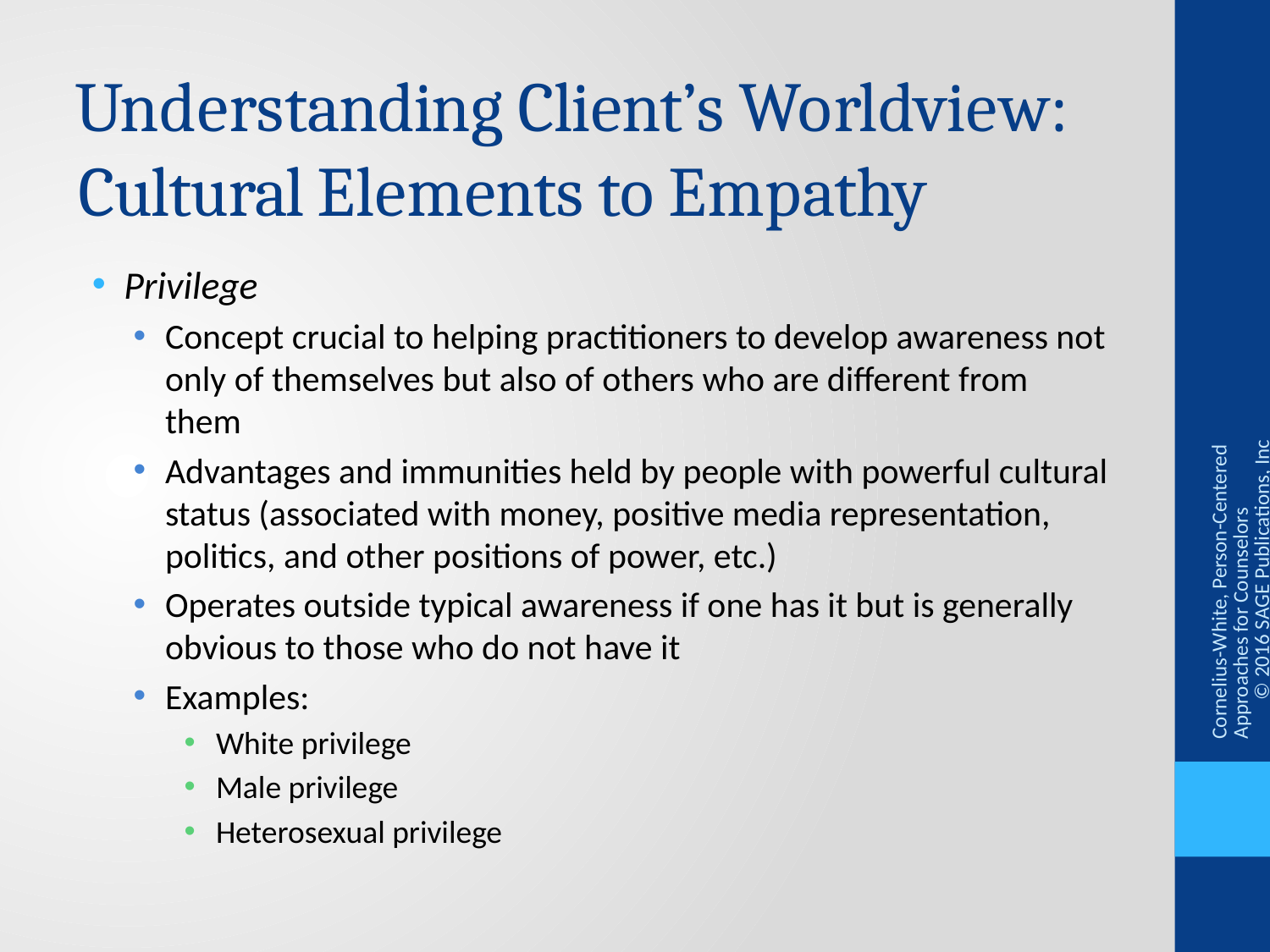

# Understanding Client’s Worldview: Cultural Elements to Empathy
Privilege
Concept crucial to helping practitioners to develop awareness not only of themselves but also of others who are different from them
Advantages and immunities held by people with powerful cultural status (associated with money, positive media representation, politics, and other positions of power, etc.)
Operates outside typical awareness if one has it but is generally obvious to those who do not have it
Examples:
White privilege
Male privilege
Heterosexual privilege

Cornelius-White, Person-Centered Approaches for Counselors                      © 2016 SAGE Publications, Inc.